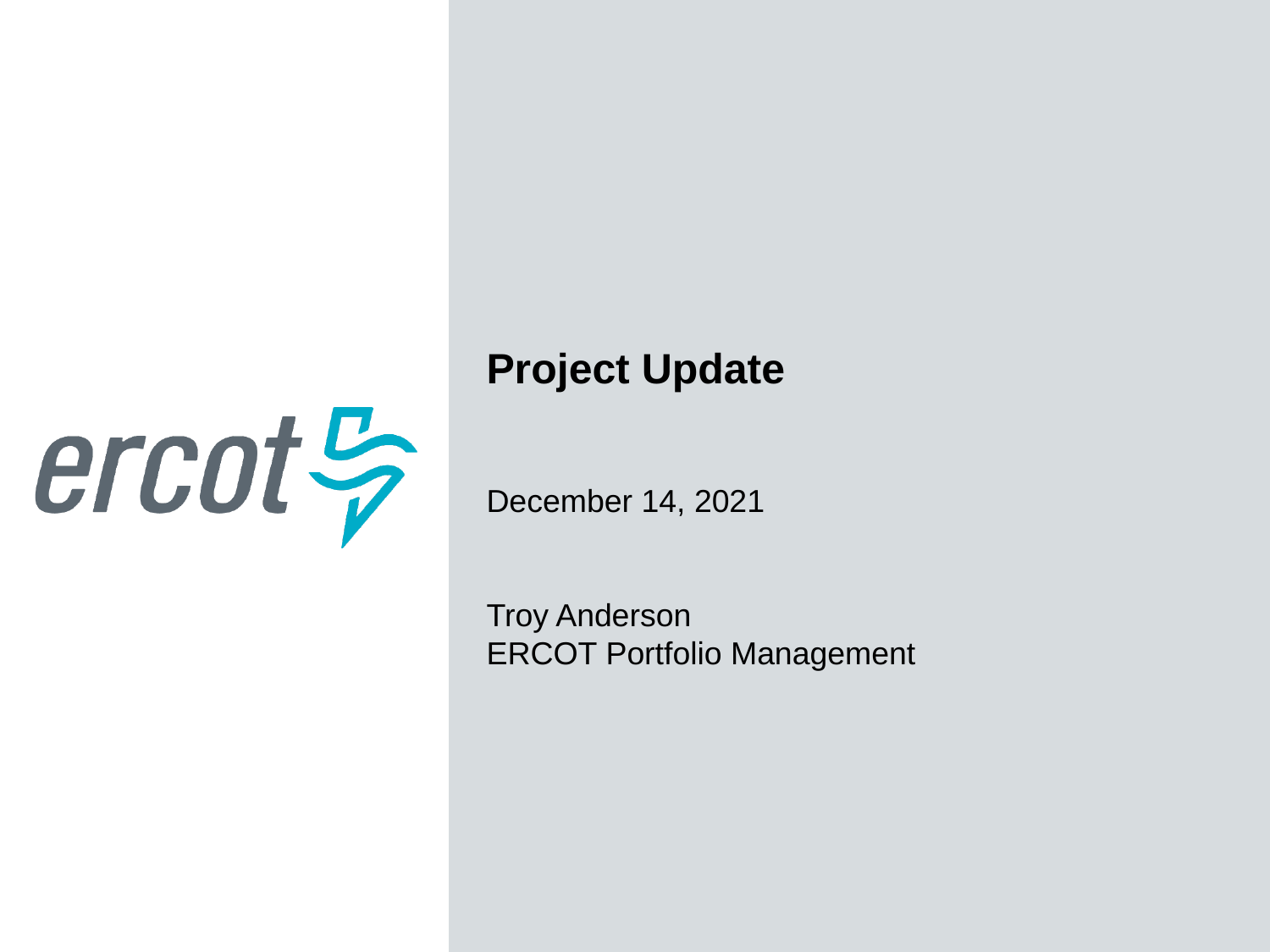

Project Update

December 14, 2021

Troy Anderson
ERCOT Portfolio Management